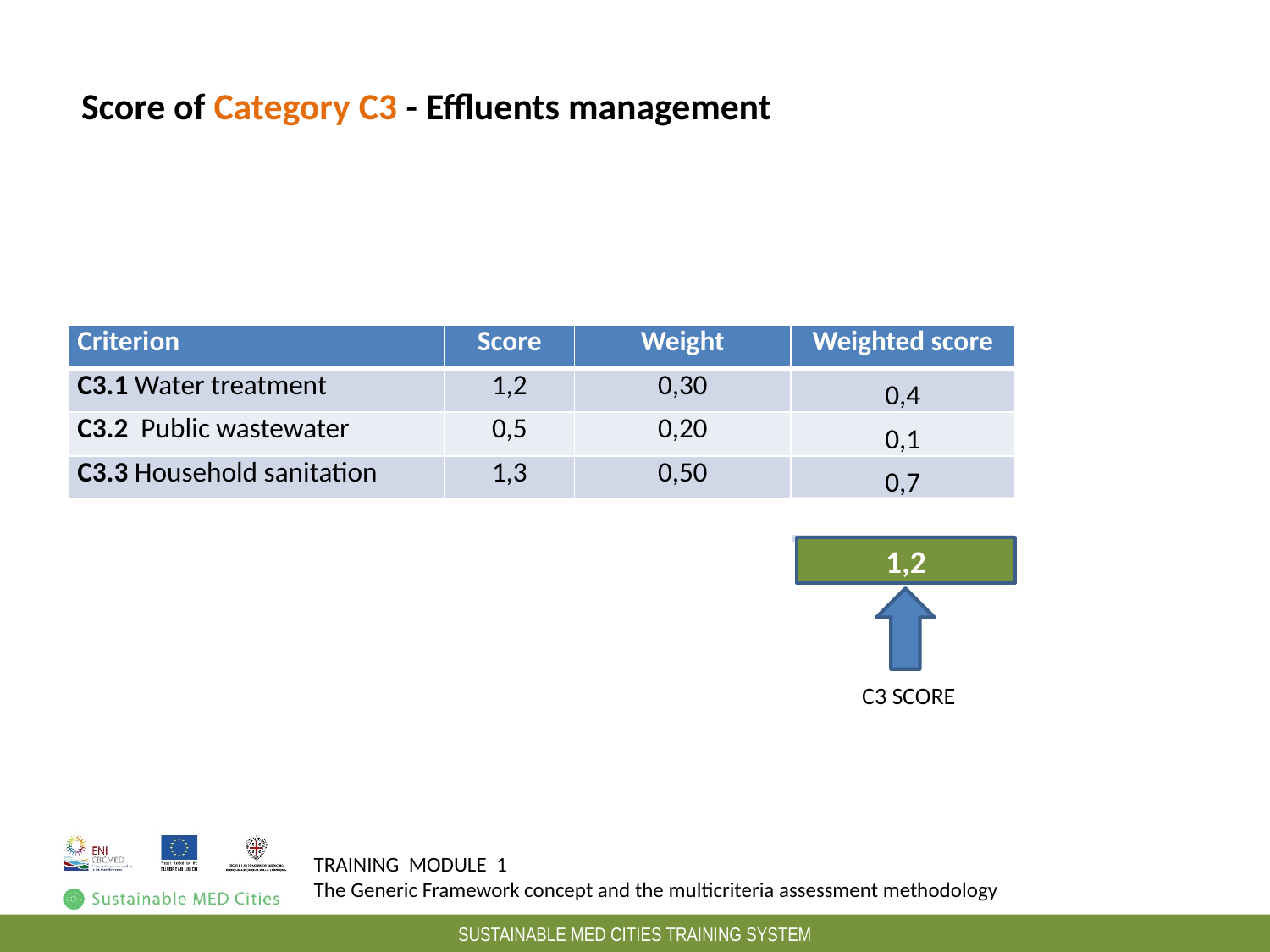

Score of Category C3 - Effluents management

Peso dei criteri in una categoria: esempio
| Criterion | Score | Weight | Weighted score |
| --- | --- | --- | --- |
| C3.1 Water treatment | 1,2 | 0,30 | 0,4 |
| C3.2 Public wastewater | 0,5 | 0,20 | 0,1 |
| C3.3 Household sanitation | 1,3 | 0,50 | 0,7 |
|  |  |  | 1,1 |
|  |  |  |  |

1,2

C3 SCORE